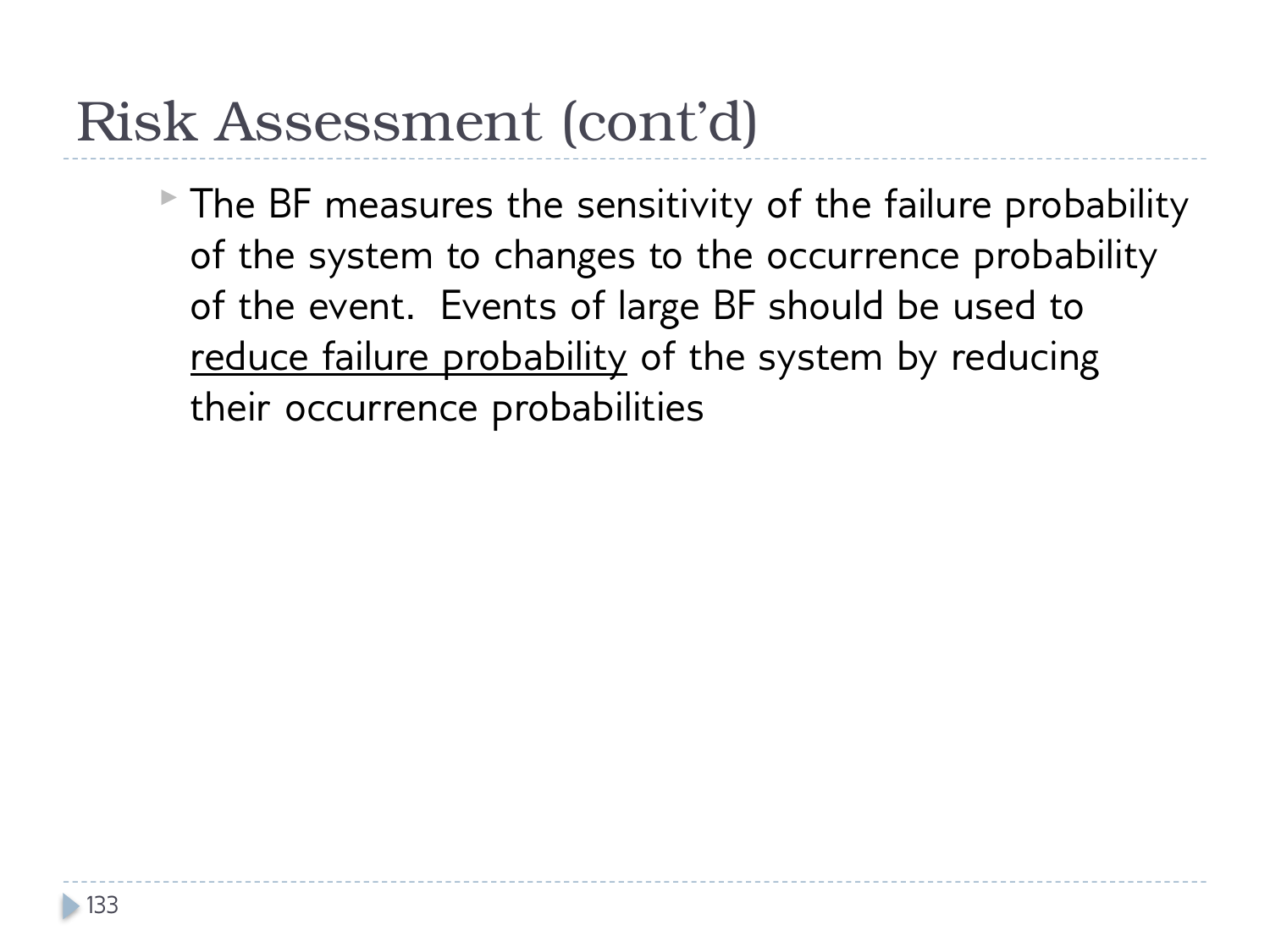

# Risk Assessment (cont’d)
The BF measures the sensitivity of the failure probability of the system to changes to the occurrence probability of the event.  Events of large BF should be used to reduce failure probability of the system by reducing their occurrence probabilities
133